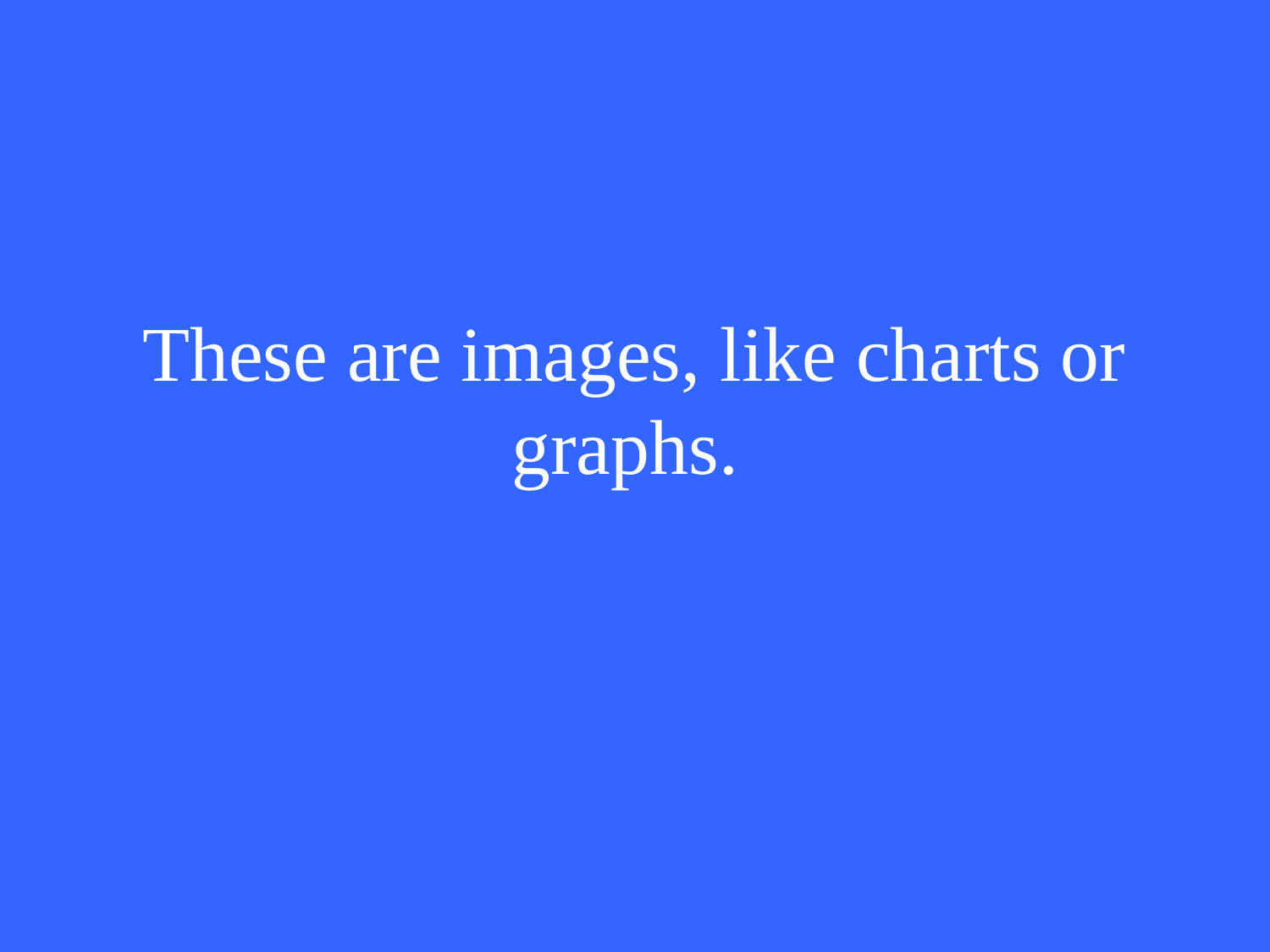

# These are images, like charts or graphs.